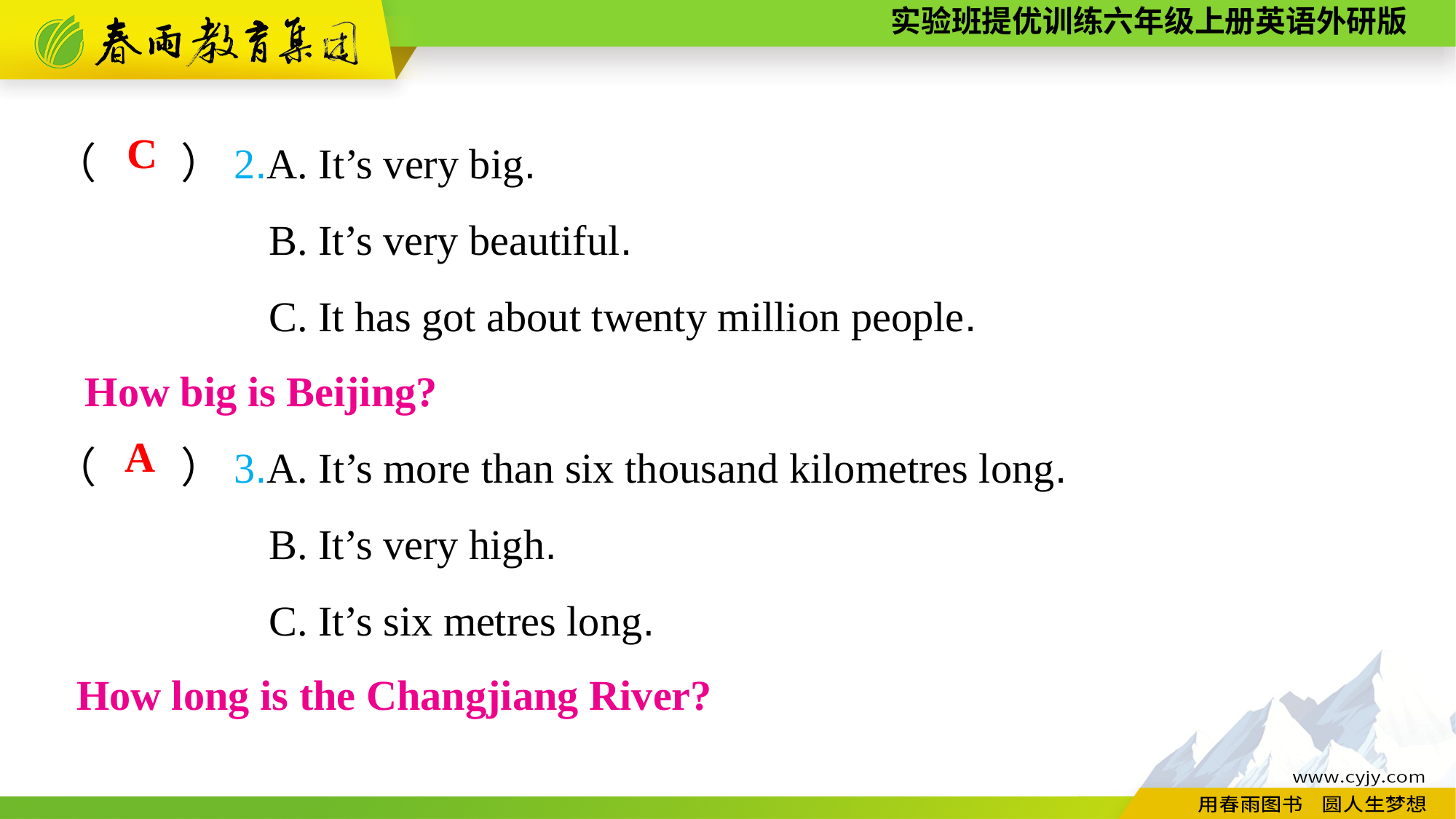

（　　）2.A. It’s very big.
B. It’s very beautiful.
C. It has got about twenty million people.
C
How big is Beijing?
（　　）3.A. It’s more than six thousand kilometres long.
B. It’s very high.
C. It’s six metres long.
A
How long is the Changjiang River?